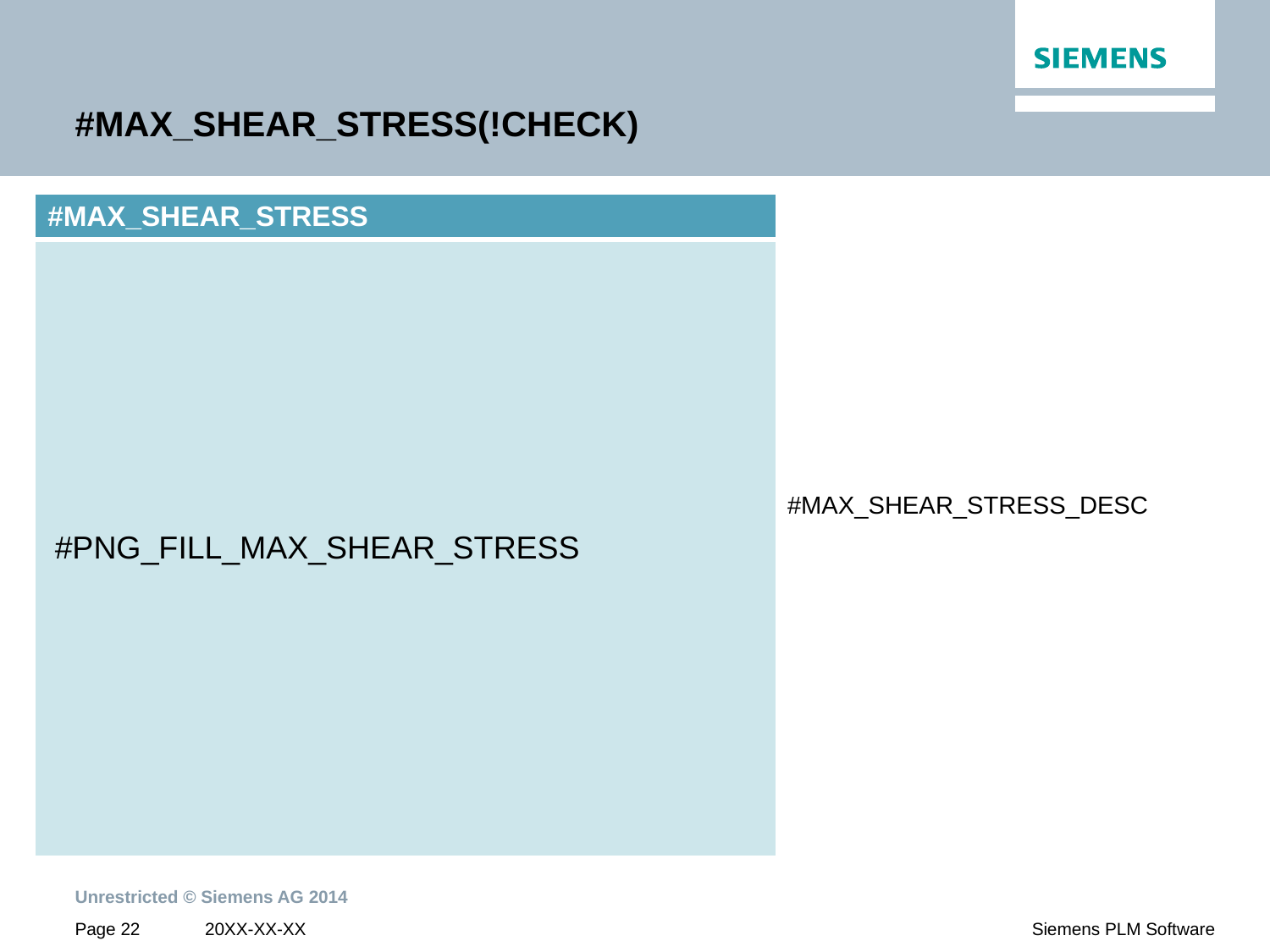

# #MAX_SHEAR_STRESS(!CHECK)
| #MAX\_SHEAR\_STRESS |
| --- |
|  |
#PNG_FILL_MAX_SHEAR_STRESS
#MAX_SHEAR_STRESS_DESC